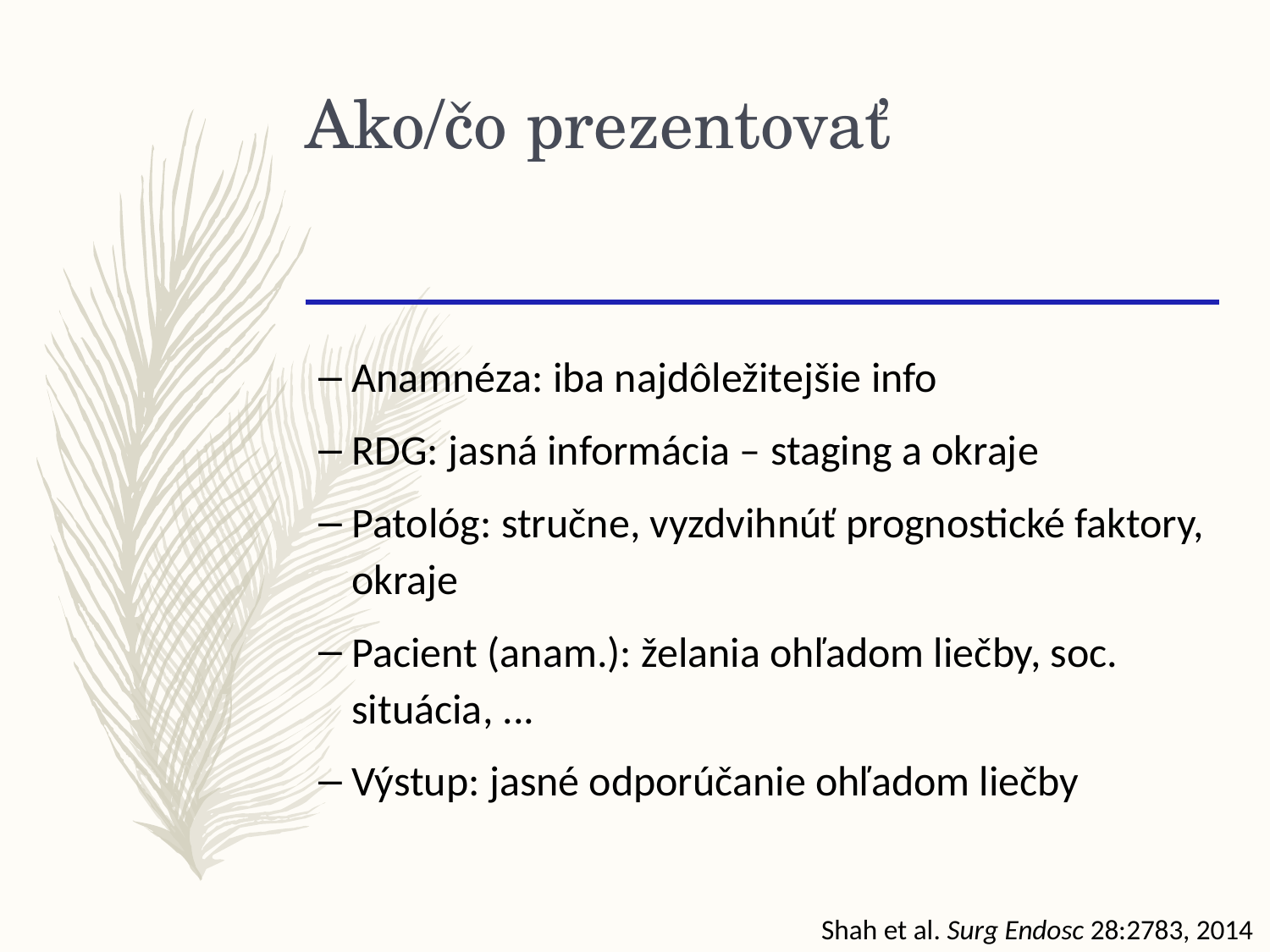

# Ako/čo prezentovať
Anamnéza: iba najdôležitejšie info
RDG: jasná informácia – staging a okraje
Patológ: stručne, vyzdvihnúť prognostické faktory, okraje
Pacient (anam.): želania ohľadom liečby, soc. situácia, ...
Výstup: jasné odporúčanie ohľadom liečby
Shah et al. Surg Endosc 28:2783, 2014